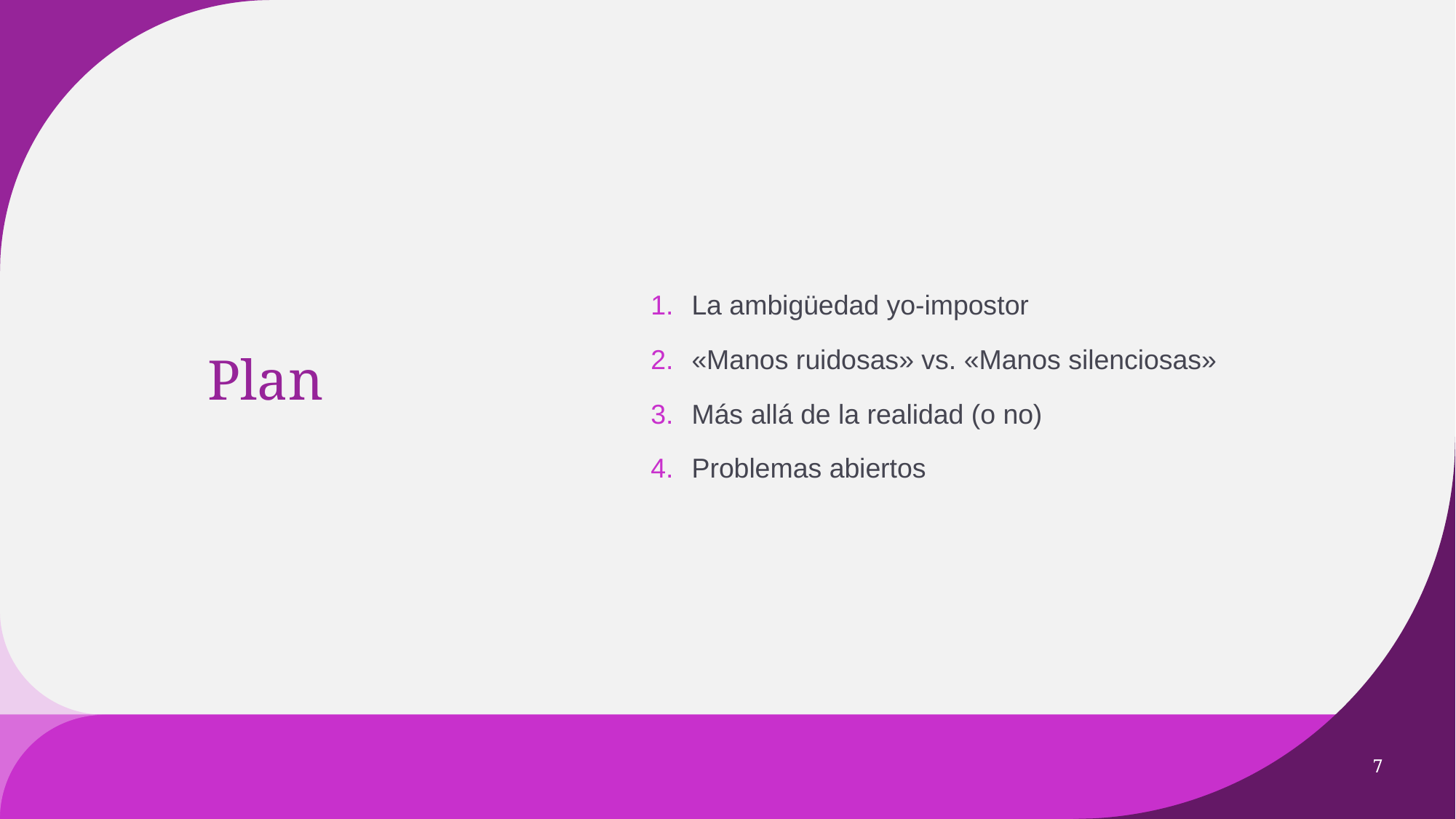

La ambigüedad yo-impostor
«Manos ruidosas» vs. «Manos silenciosas»
Más allá de la realidad (o no)
Problemas abiertos
# Plan
7